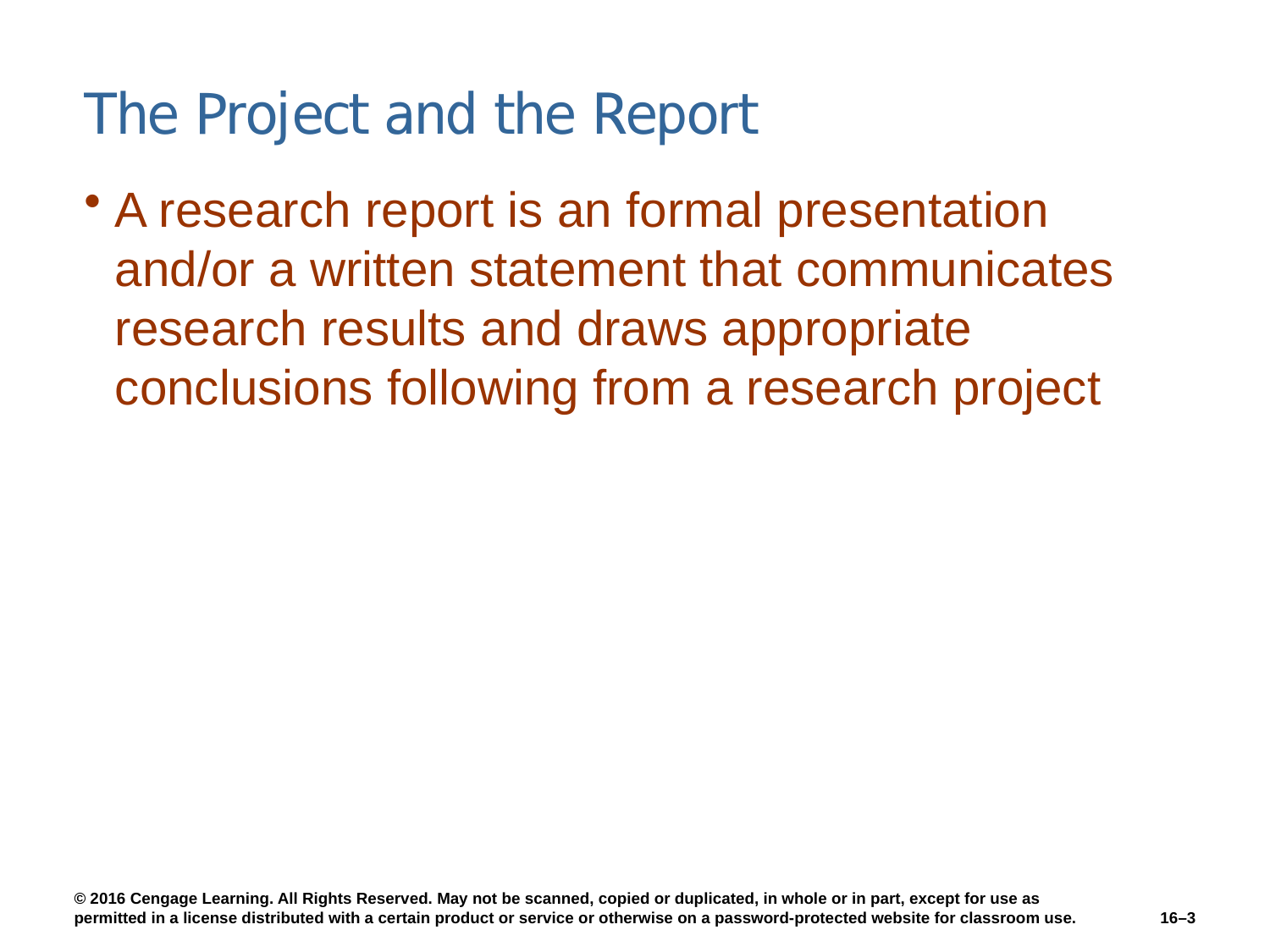

# The Project and the Report
A research report is an formal presentation and/or a written statement that communicates research results and draws appropriate conclusions following from a research project

16–3
© 2016 Cengage Learning. All Rights Reserved. May not be scanned, copied or duplicated, in whole or in part, except for use as permitted in a license distributed with a certain product or service or otherwise on a password-protected website for classroom use.